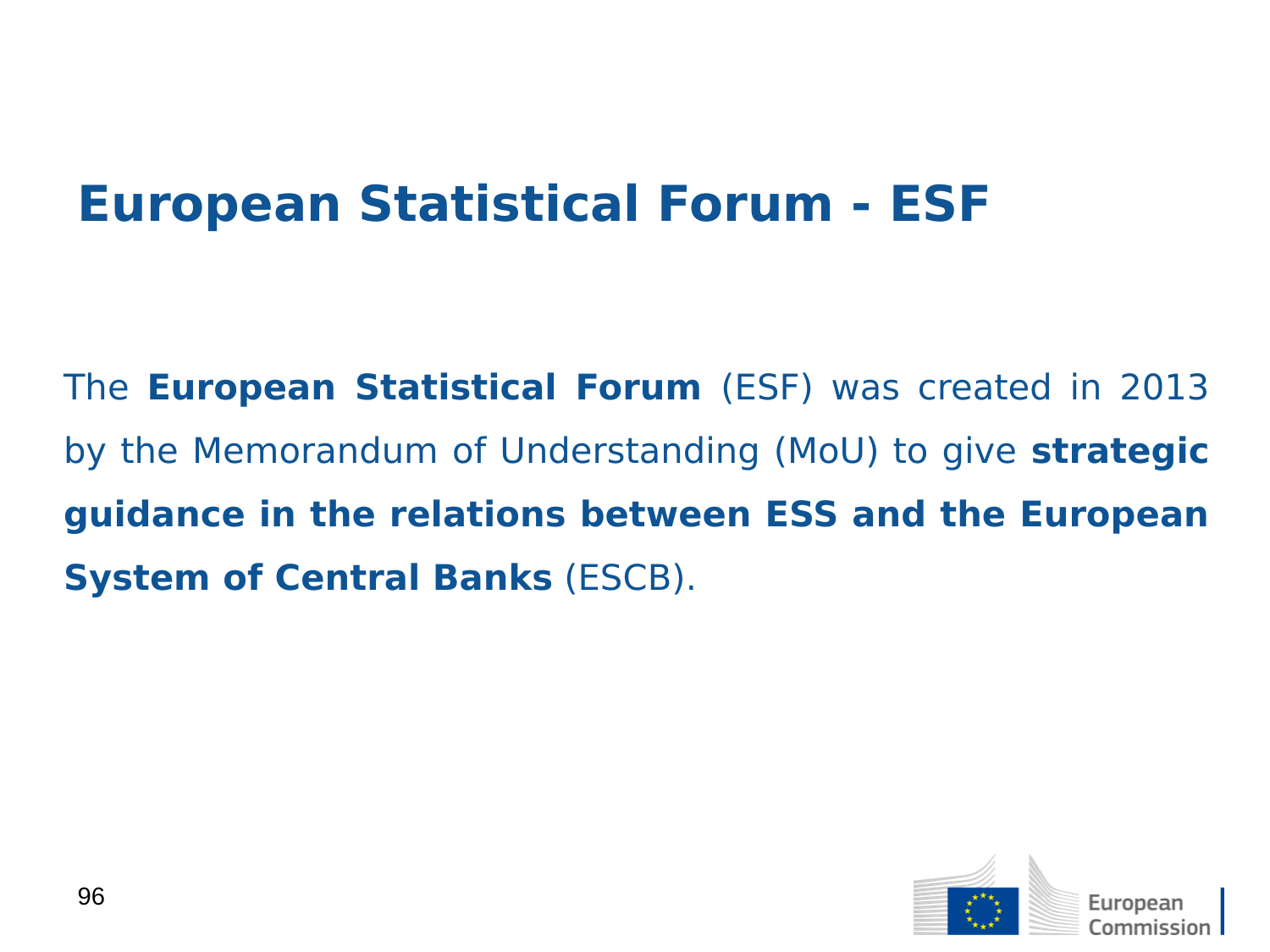

# European Statistical Forum - ESF
The European Statistical Forum (ESF) was created in 2013 by the Memorandum of Understanding (MoU) to give strategic guidance in the relations between ESS and the European System of Central Banks (ESCB).

96